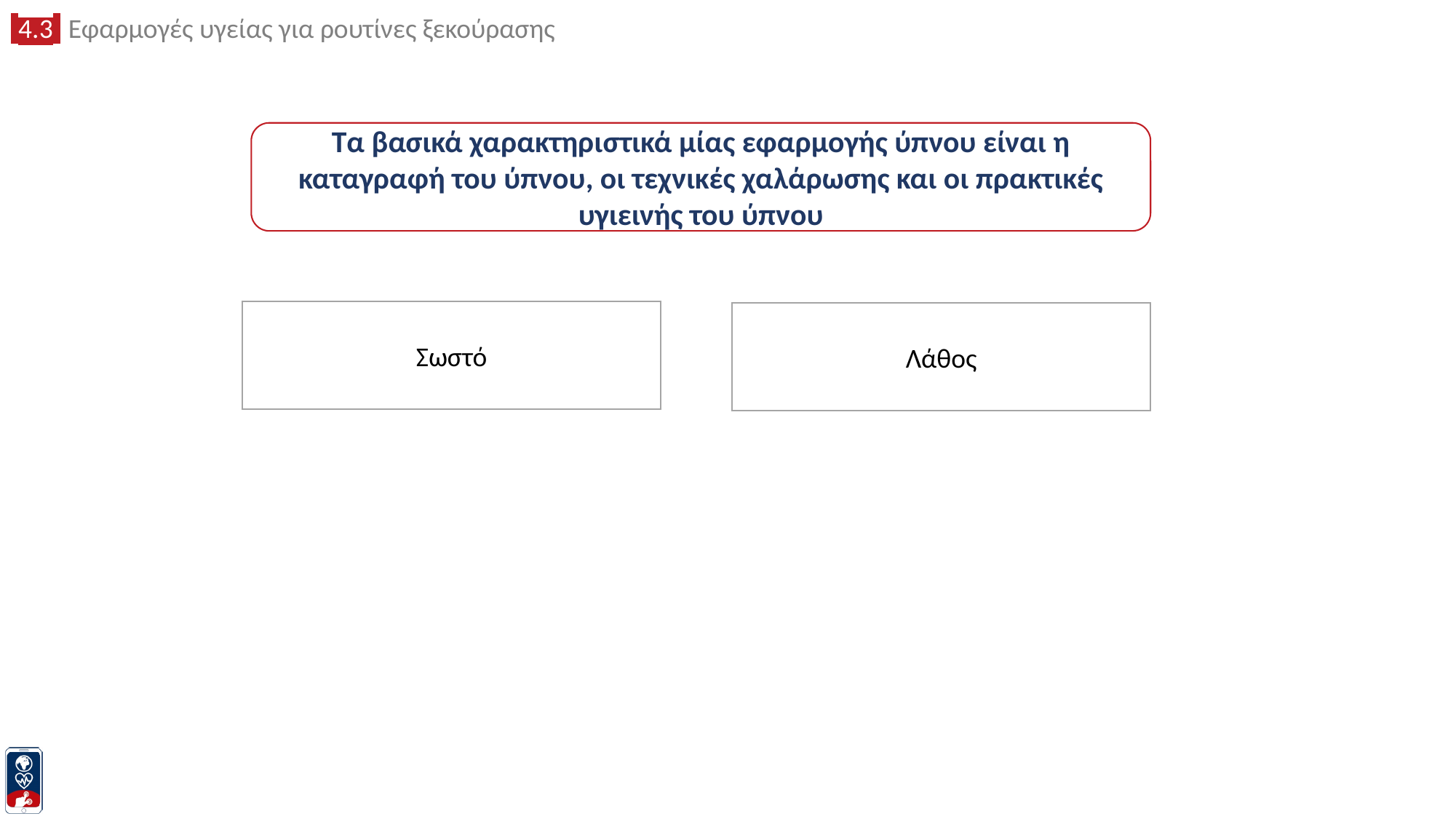

Τα βασικά χαρακτηριστικά μίας εφαρμογής ύπνου είναι η καταγραφή του ύπνου, οι τεχνικές χαλάρωσης και οι πρακτικές υγιεινής του ύπνου
Σωστό
Λάθος